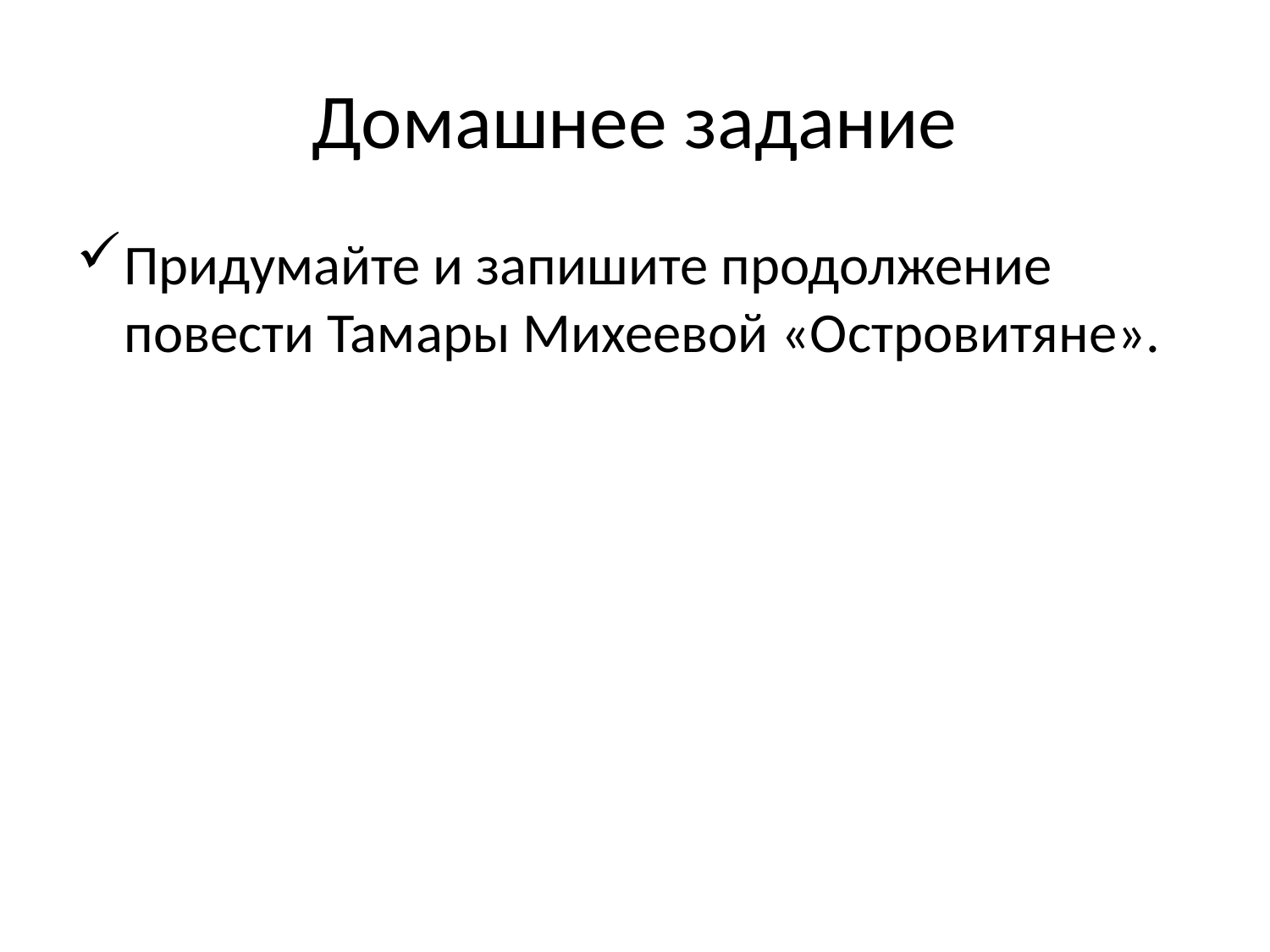

# Домашнее задание
Придумайте и запишите продолжение повести Тамары Михеевой «Островитяне».